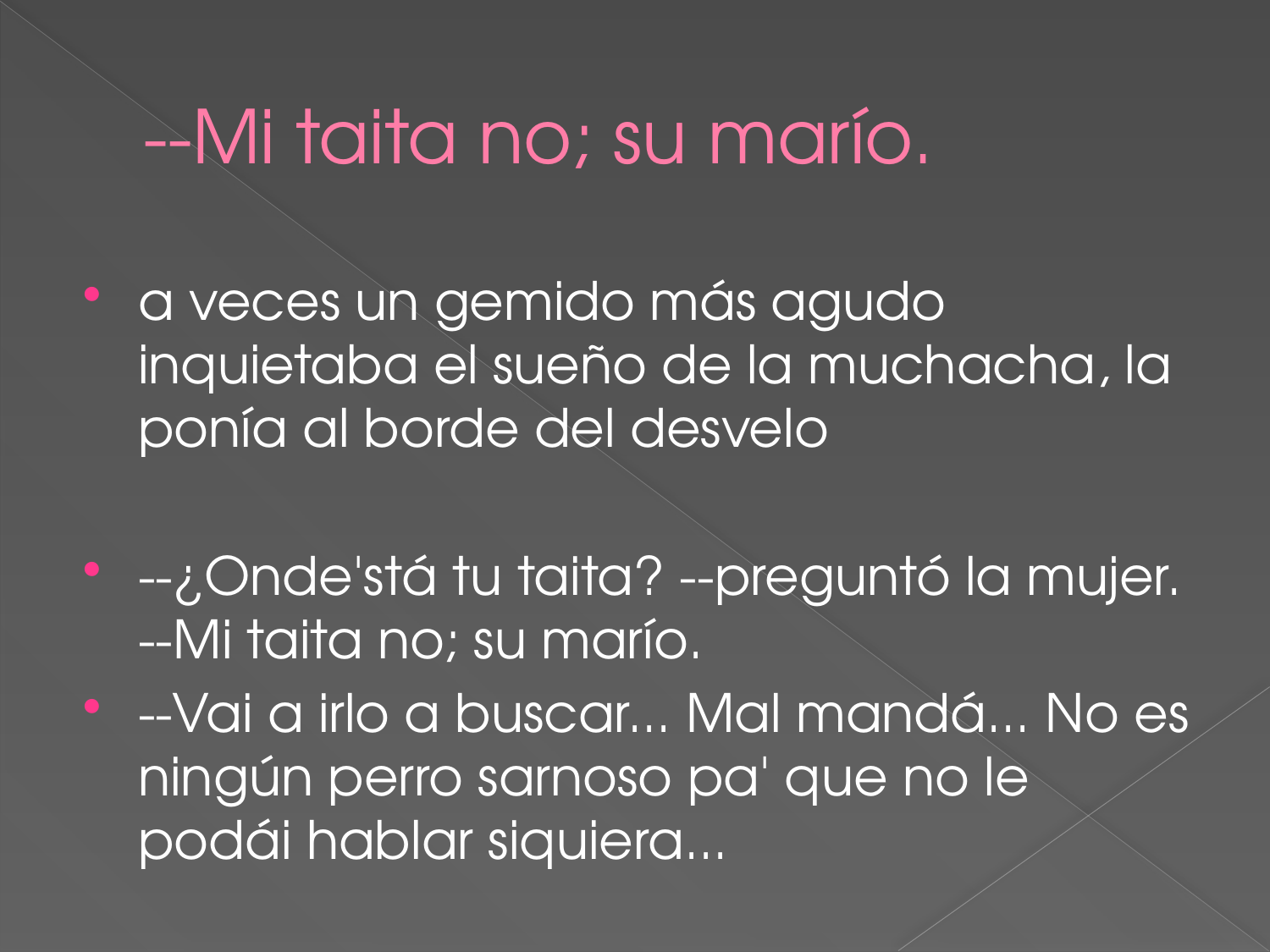

# --Mi taita no; su marío.
a veces un gemido más agudo inquietaba el sueño de la muchacha, la ponía al borde del desvelo

--¿Onde'stá tu taita? --preguntó la mujer.
--Mi taita no; su marío.
--Vai a irlo a buscar... Mal mandá... No es ningún perro sarnoso pa' que no le podái hablar siquiera...